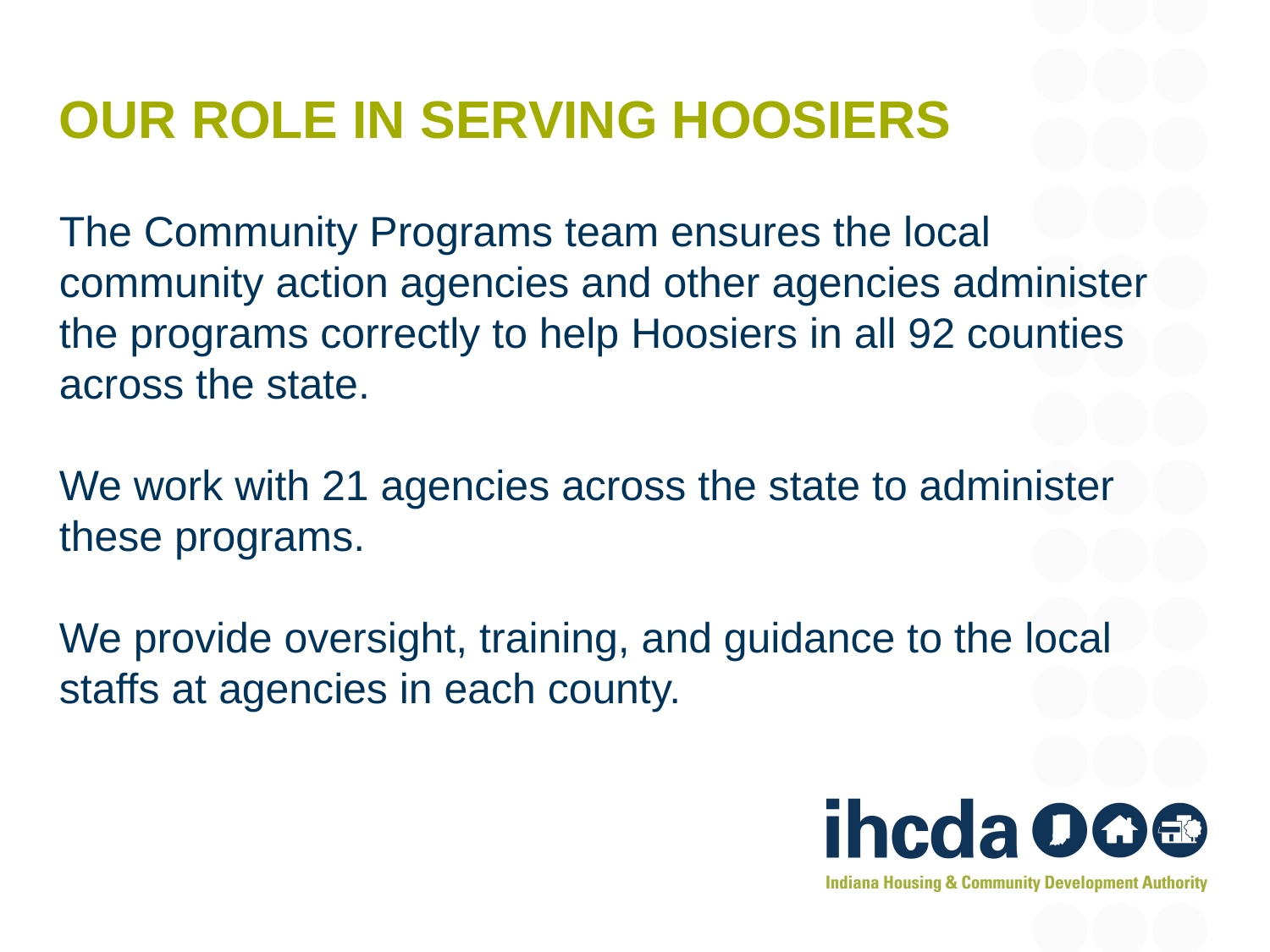

# Our role in Serving Hoosiers
The Community Programs team ensures the local community action agencies and other agencies administer the programs correctly to help Hoosiers in all 92 counties across the state.

We work with 21 agencies across the state to administer these programs.

We provide oversight, training, and guidance to the local staffs at agencies in each county.